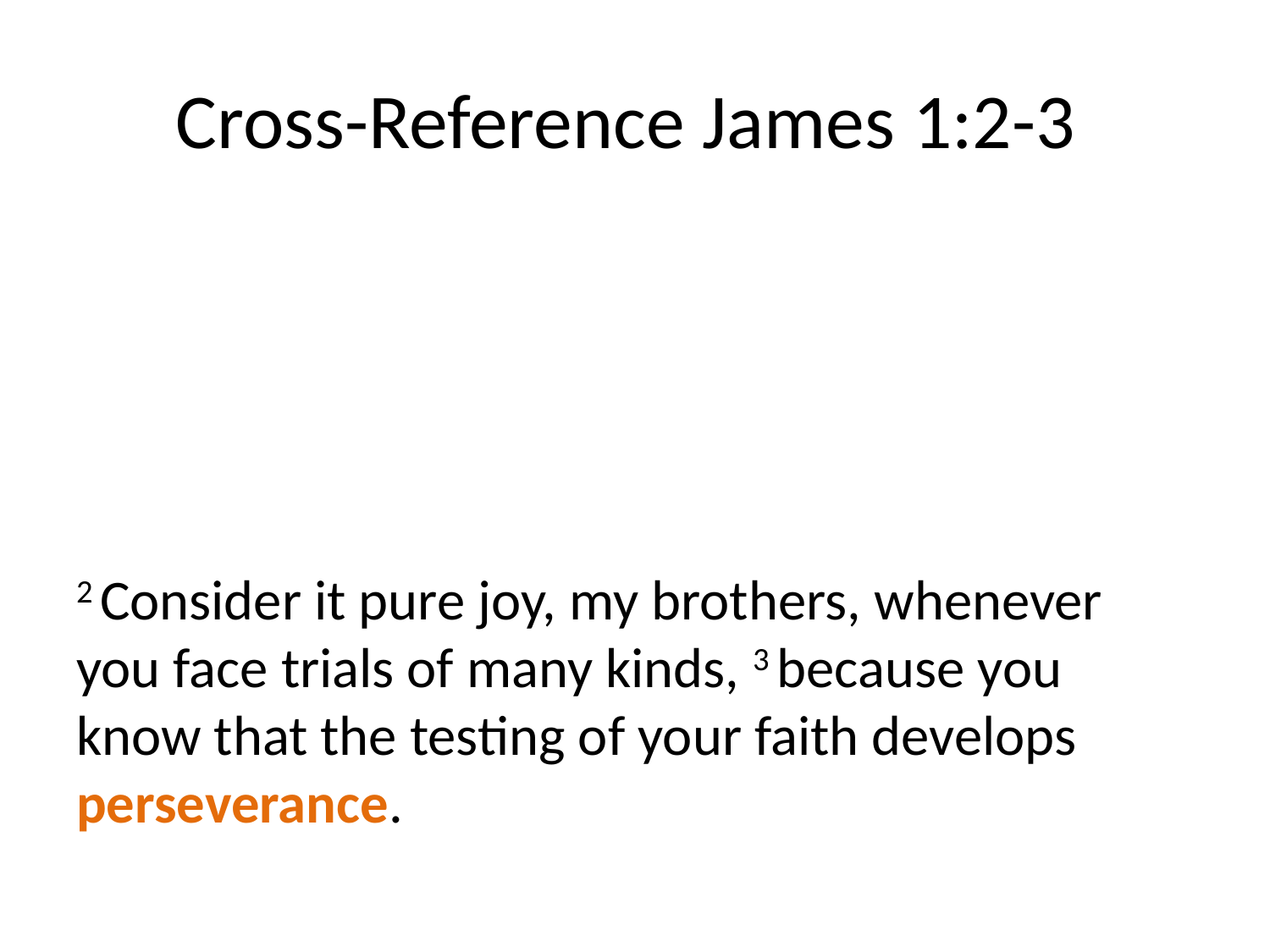

# Cross-Reference James 1:2-3

2 Consider it pure joy, my brothers, whenever you face trials of many kinds, 3 because you know that the testing of your faith develops perseverance.